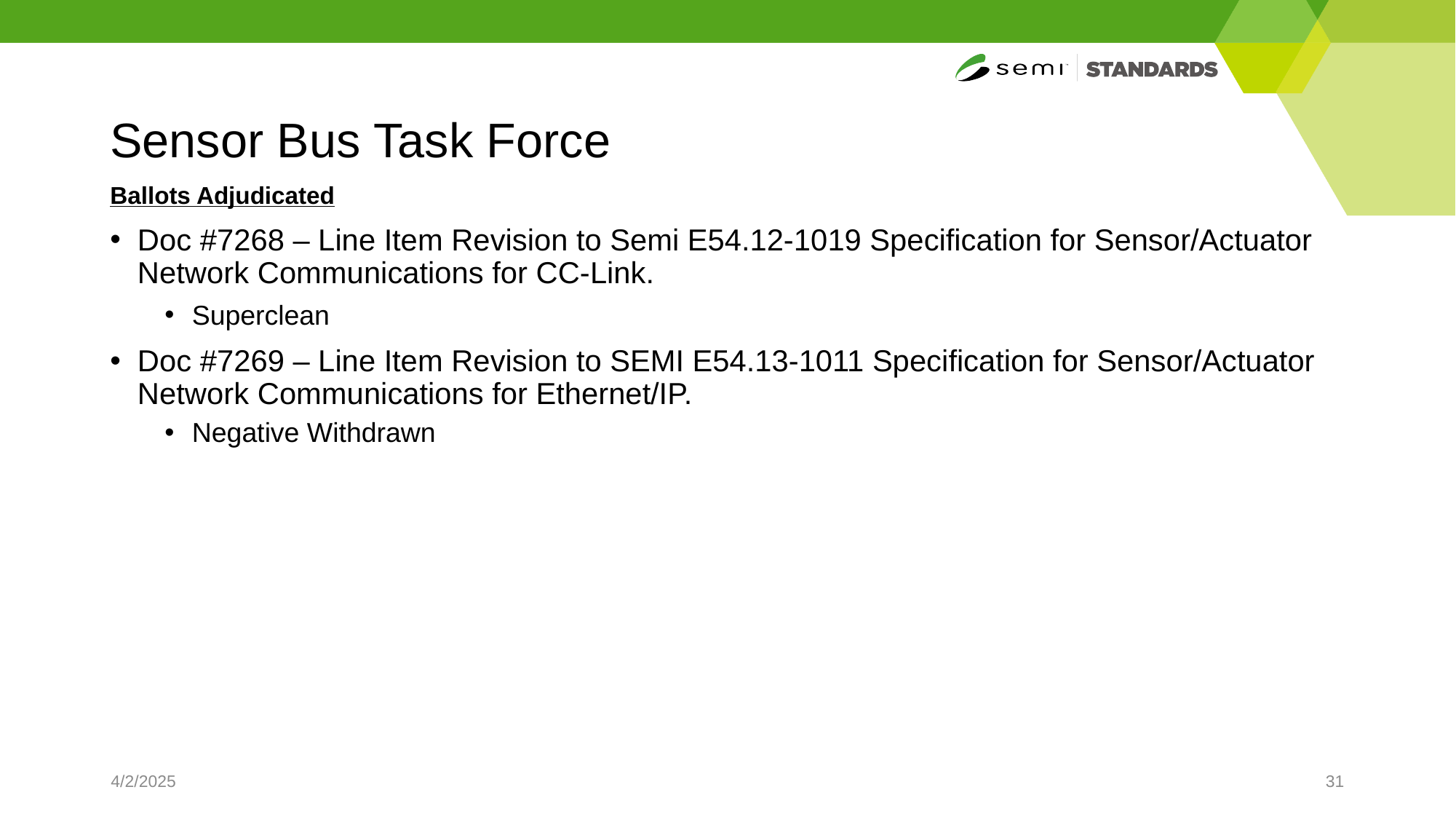

# Sensor Bus Task Force
Ballots Adjudicated
Doc #7268 – Line Item Revision to Semi E54.12-1019 Specification for Sensor/Actuator Network Communications for CC-Link.
Superclean
Doc #7269 – Line Item Revision to SEMI E54.13-1011 Specification for Sensor/Actuator Network Communications for Ethernet/IP.
Negative Withdrawn

4/2/2025

31